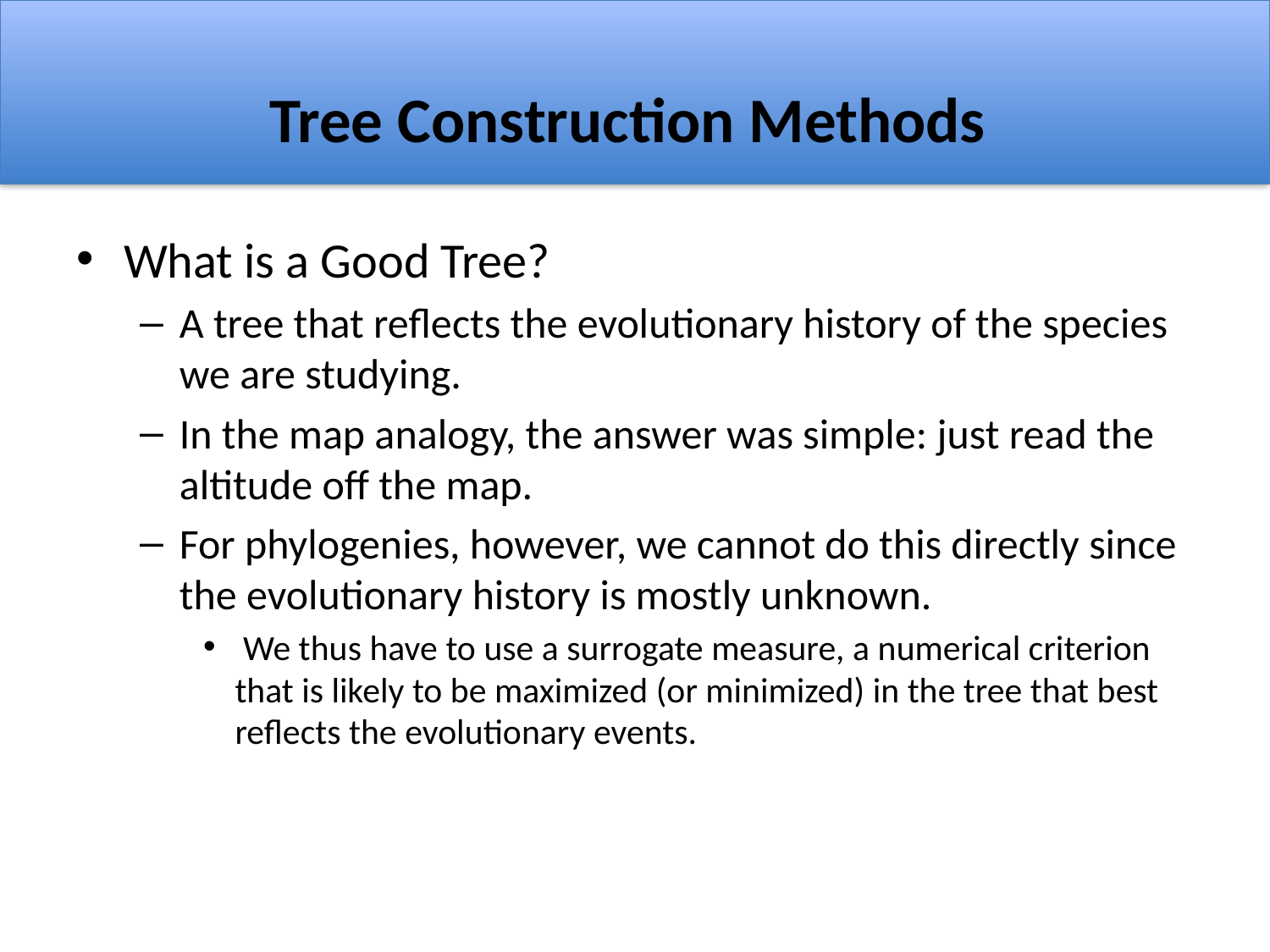

# Tree Construction Methods
What is a Good Tree?
A tree that reflects the evolutionary history of the species we are studying.
In the map analogy, the answer was simple: just read the altitude off the map.
For phylogenies, however, we cannot do this directly since the evolutionary history is mostly unknown.
 We thus have to use a surrogate measure, a numerical criterion that is likely to be maximized (or minimized) in the tree that best reflects the evolutionary events.